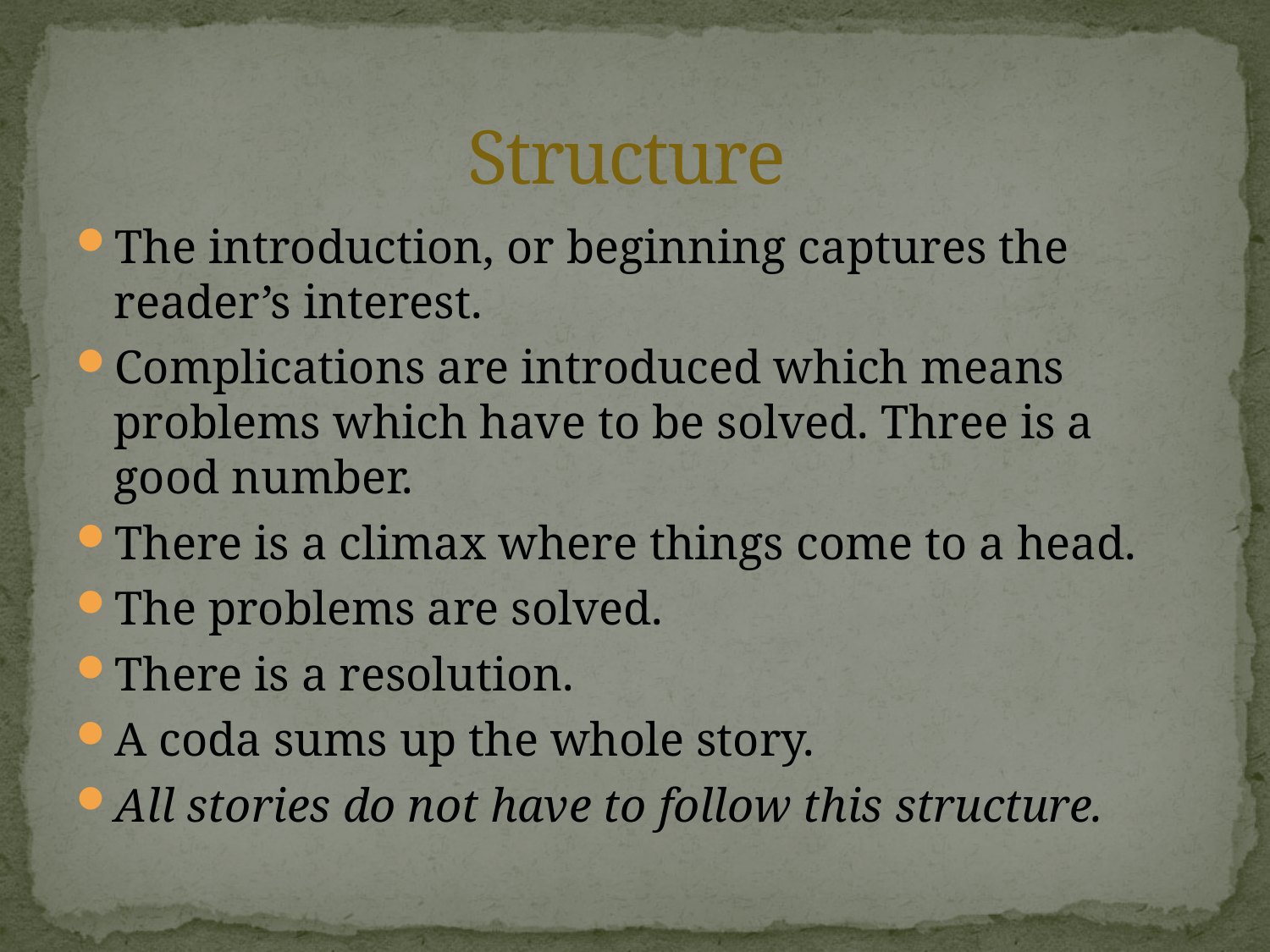

# Structure
The introduction, or beginning captures the reader’s interest.
Complications are introduced which means problems which have to be solved. Three is a good number.
There is a climax where things come to a head.
The problems are solved.
There is a resolution.
A coda sums up the whole story.
All stories do not have to follow this structure.